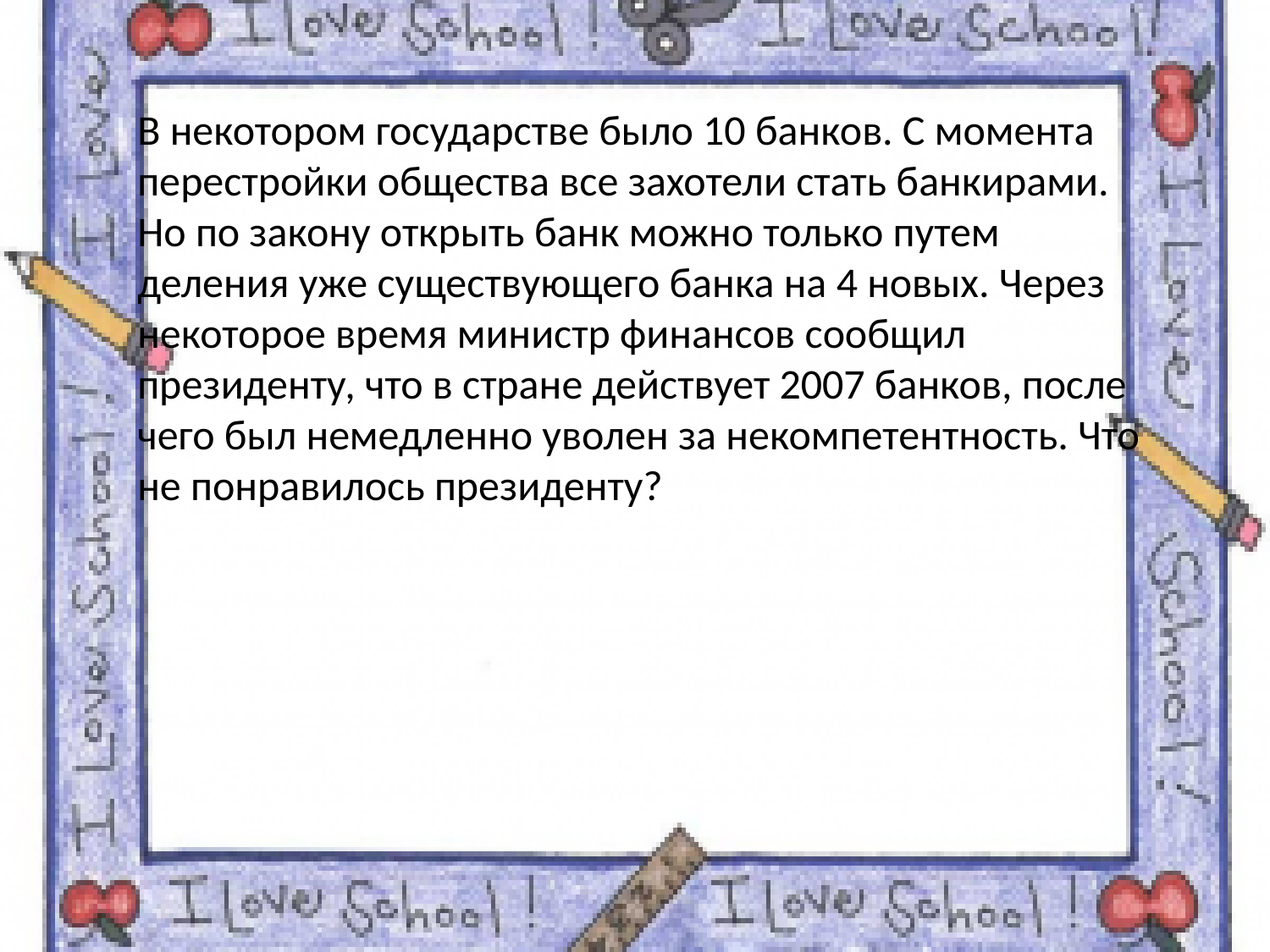

В некотором государстве было 10 банков. С момента перестройки общества все захотели стать банкирами. Но по закону открыть банк можно только путем деления уже существующего банка на 4 новых. Через некоторое время министр финансов сообщил президенту, что в стране действует 2007 банков, после чего был немедленно уволен за некомпетентность. Что не понравилось президенту?